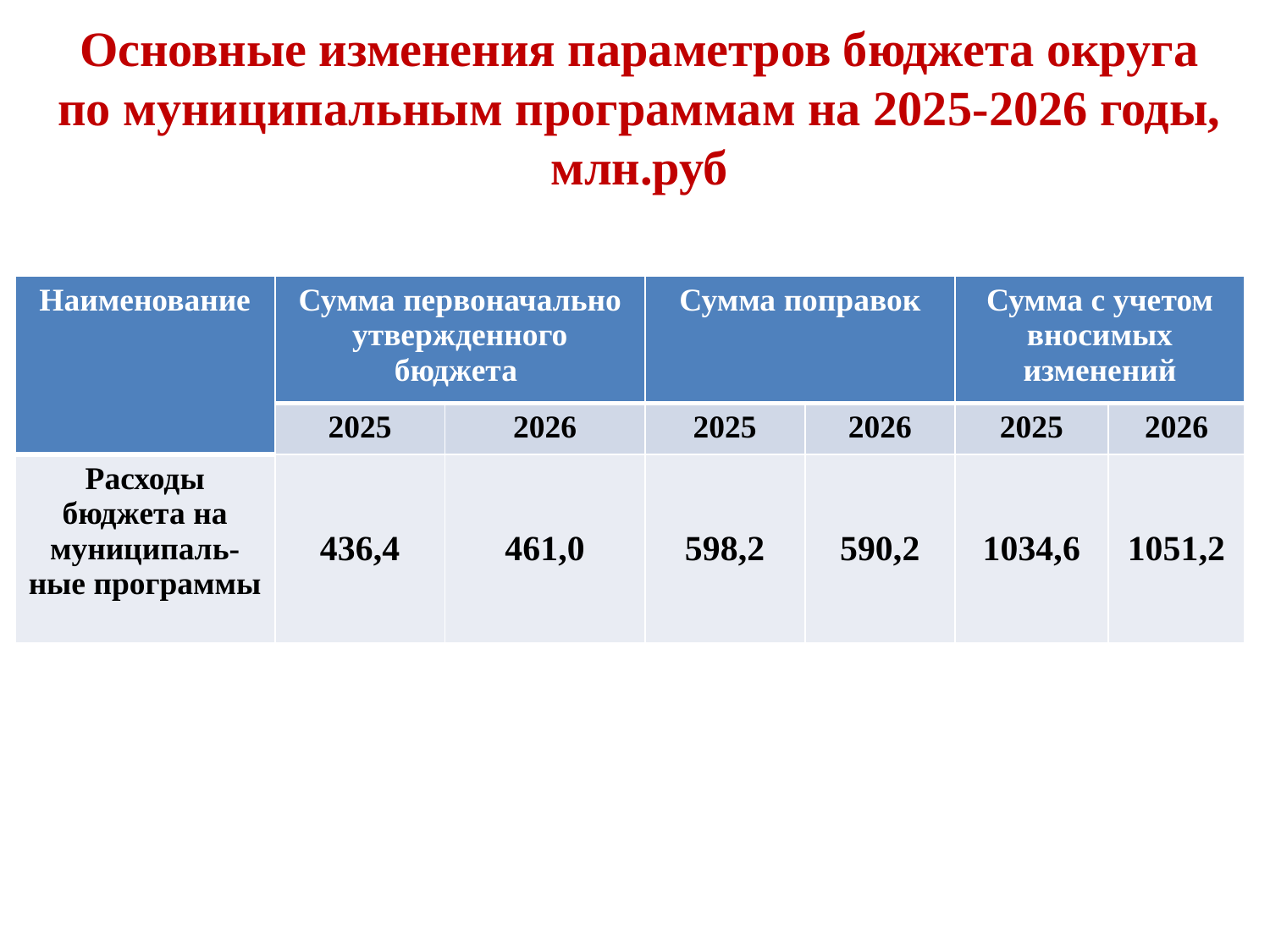

# Основные изменения параметров бюджета округа по муниципальным программам на 2025-2026 годы, млн.руб
| Наименование | Сумма первоначально утвержденного бюджета |  | Сумма поправок |  | Сумма с учетом вносимых изменений |  |
| --- | --- | --- | --- | --- | --- | --- |
|  | 2025 | 2026 | 2025 | 2026 | 2025 | 2026 |
| Расходы бюджета на муниципаль-ные программы | 436,4 | 461,0 | 598,2 | 590,2 | 1034,6 | 1051,2 |